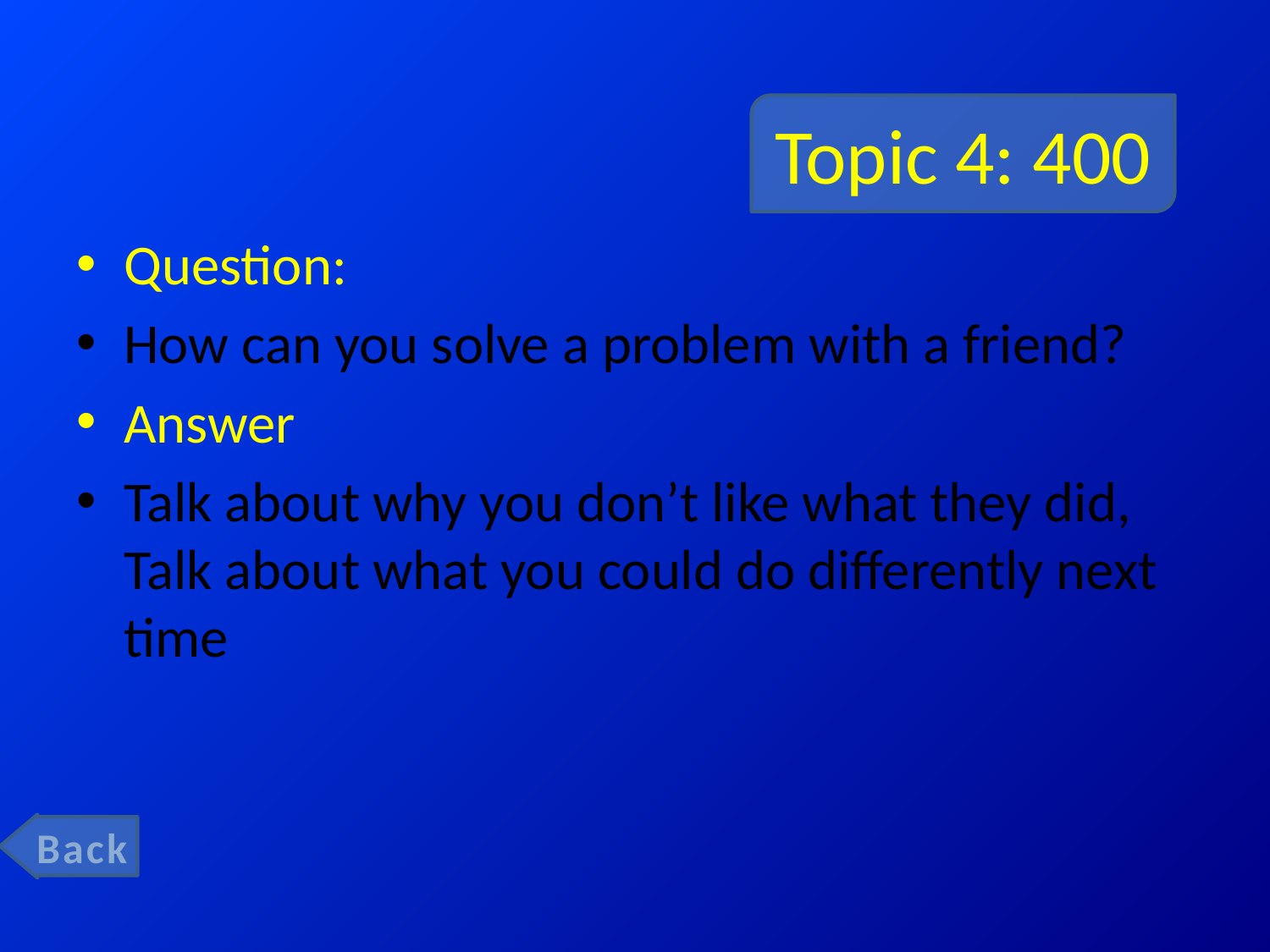

# Topic 4: 400

Question:
How can you solve a problem with a friend?
Answer
Talk about why you don’t like what they did, Talk about what you could do differently next time

Back